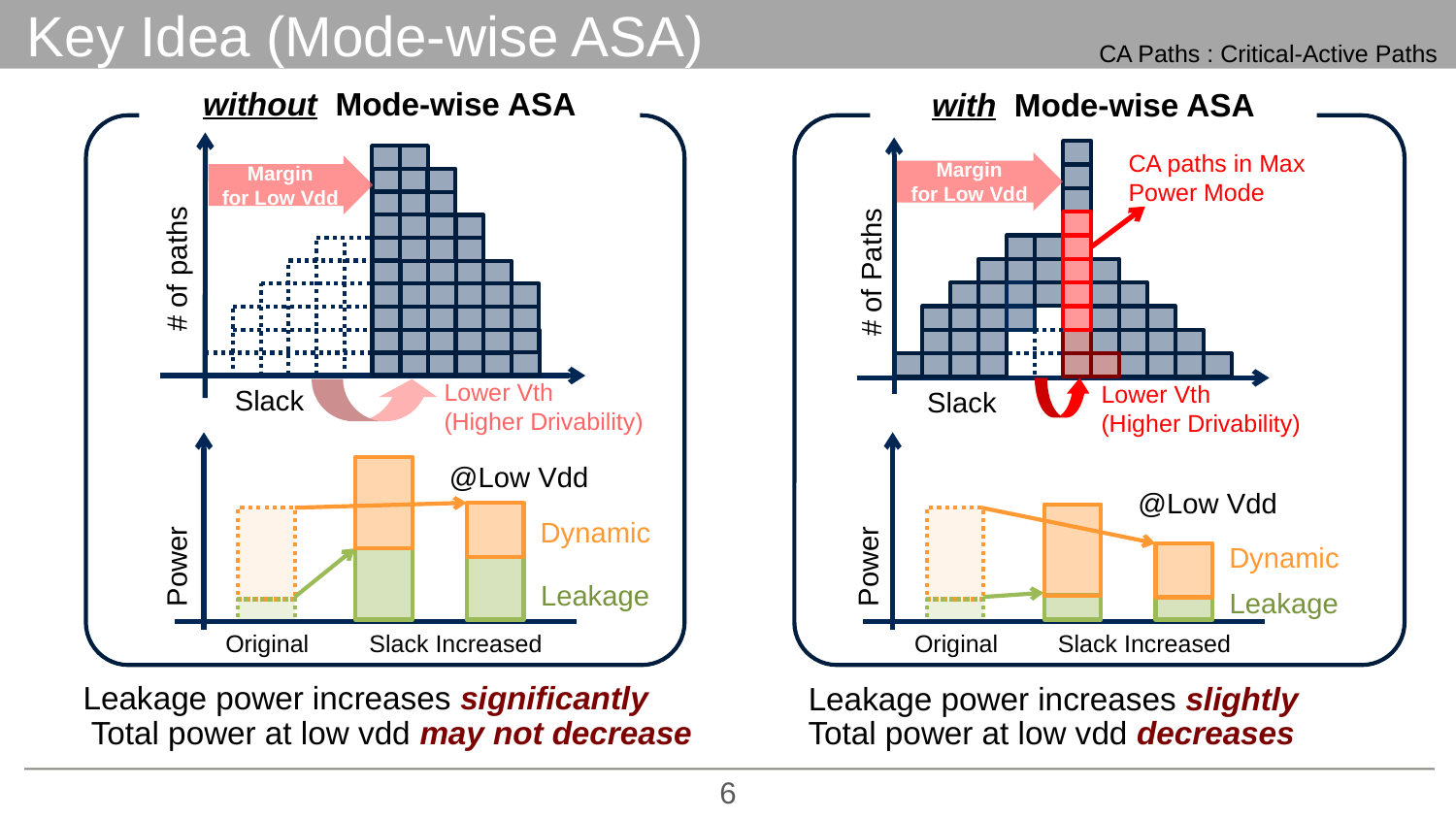

# Key Idea (Mode-wise ASA)
CA Paths : Critical-Active Paths
without  Mode-wise ASA
with  Mode-wise ASA

# of paths
Slack
Lower Vth
(Higher Drivability)

CA paths in Max Power Mode

# of Paths

Lower Vth
(Higher Drivability)
Slack

# of Paths

Slack

# of Paths

Slack
Margin
for Low Vdd
Margin
for Low Vdd
@Low Vdd

Total power at low vdd may not decrease

Leakage power increases significantly
@Low Vdd

Total power at low vdd decreases

Leakage power increases slightly

Dynamic

Power
Power
Dynamic
Leakage
Leakage

Slack Increased
Original
Slack Increased
Original